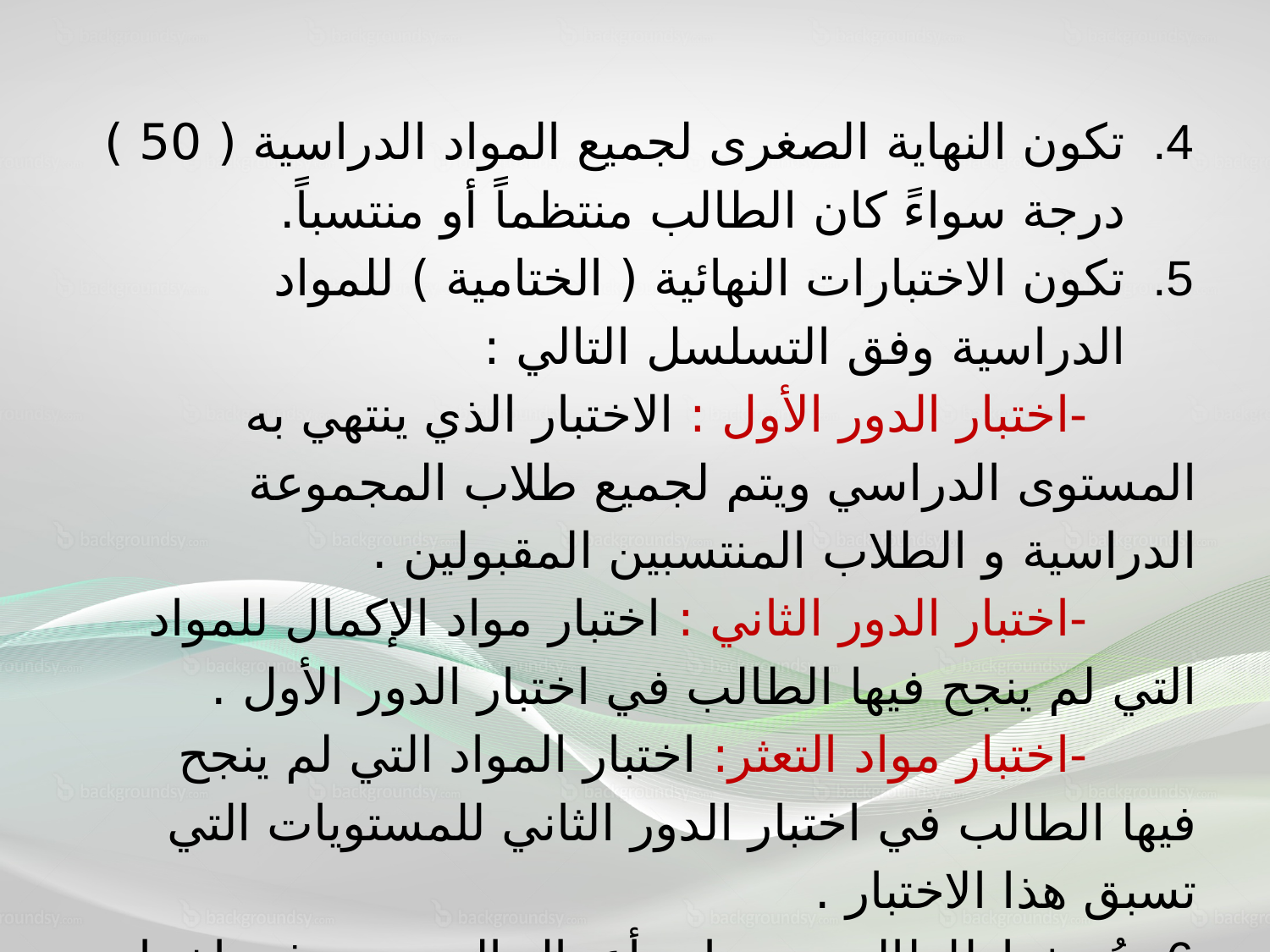

تكون النهاية الصغرى لجميع المواد الدراسية ( 50 ) درجة سواءً كان الطالب منتظماً أو منتسباً.
تكون الاختبارات النهائية ( الختامية ) للمواد الدراسية وفق التسلسل التالي :
       -اختبار الدور الأول : الاختبار الذي ينتهي به المستوى الدراسي ويتم لجميع طلاب المجموعة الدراسية و الطلاب المنتسبين المقبولين .
       -اختبار الدور الثاني : اختبار مواد الإكمال للمواد التي لم ينجح فيها الطالب في اختبار الدور الأول .
       -اختبار مواد التعثر: اختبار المواد التي لم ينجح فيها الطالب في اختبار الدور الثاني للمستويات التي تسبق هذا الاختبار .
يُحتفظ للطالب بدرجات أعمال المستوى في اختبار مواد التعثر.